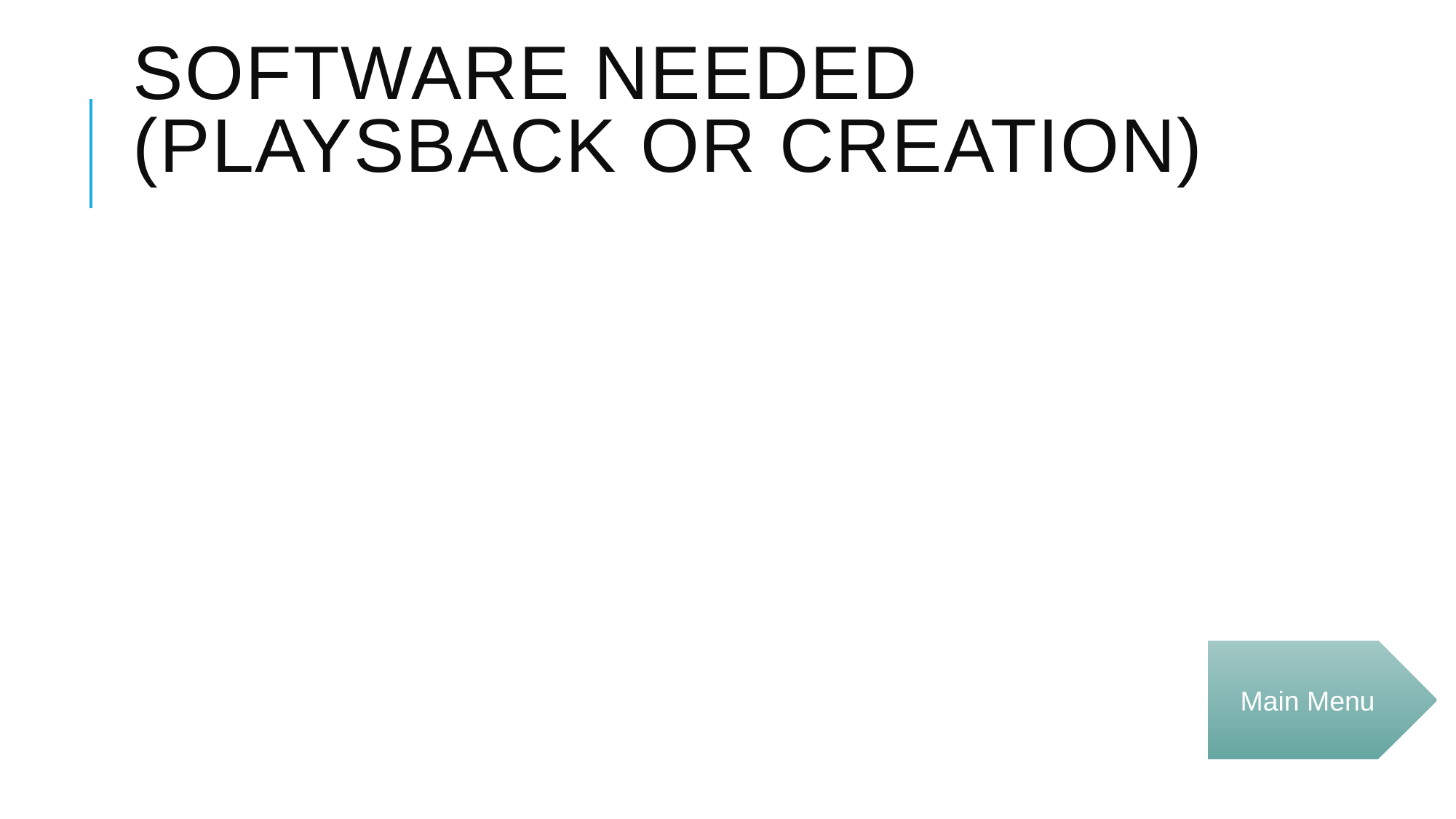

# software Needed (playsback or creation)

Main Menu